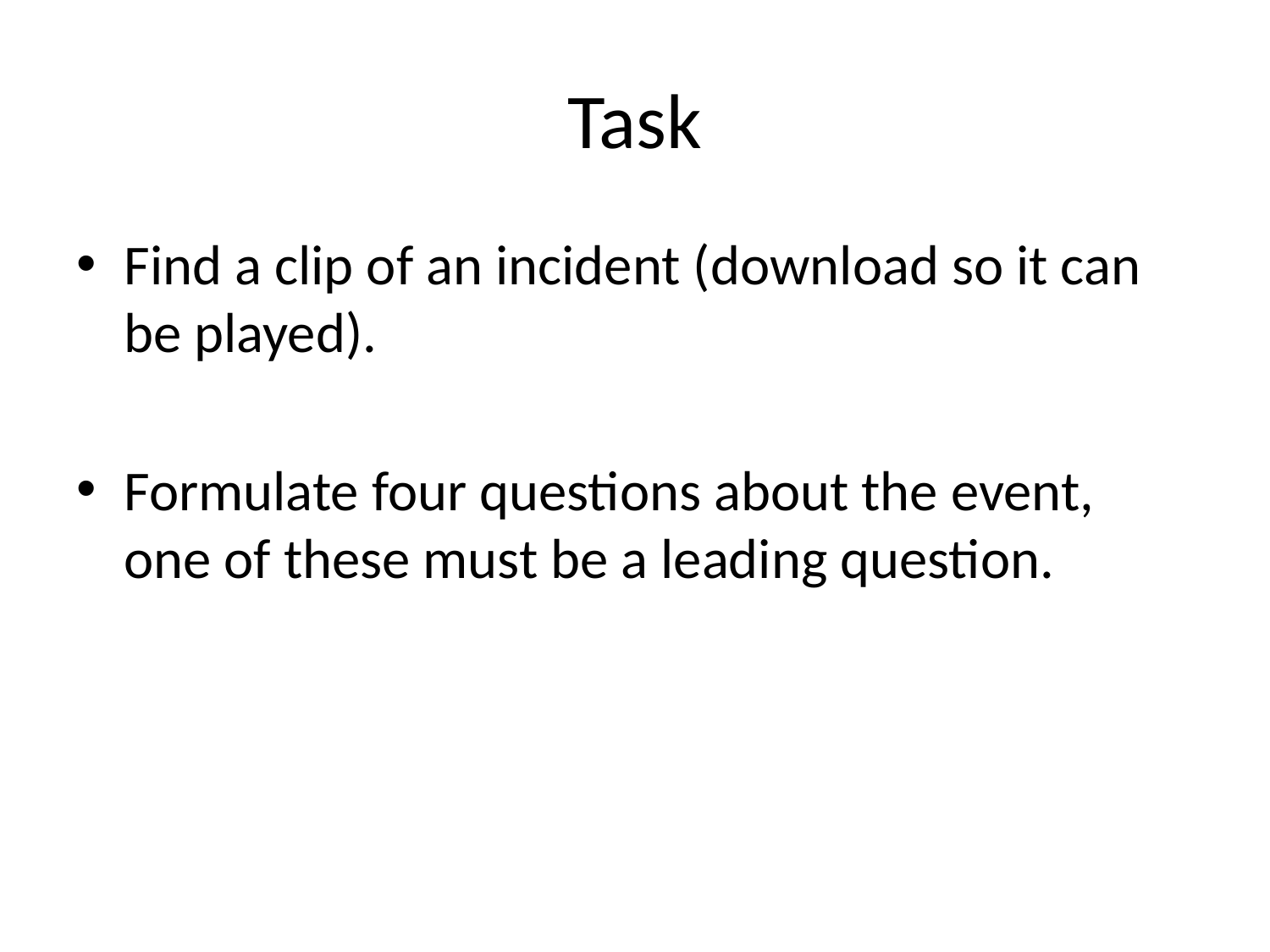

# Task
Find a clip of an incident (download so it can be played).

Formulate four questions about the event, one of these must be a leading question.